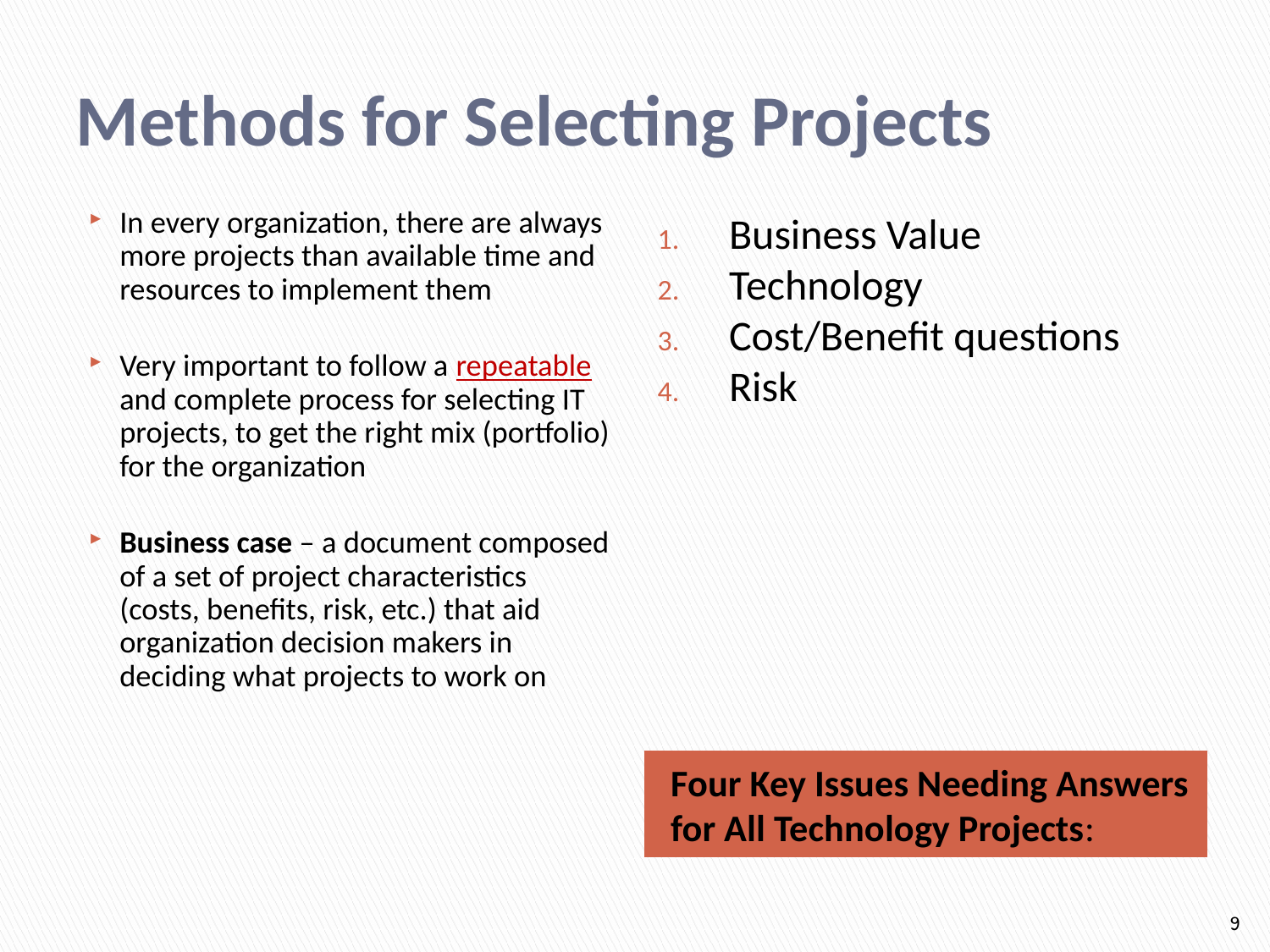

# Methods for Selecting Projects
In every organization, there are always more projects than available time and resources to implement them

Very important to follow a repeatable and complete process for selecting IT projects, to get the right mix (portfolio) for the organization

Business case – a document composed of a set of project characteristics (costs, benefits, risk, etc.) that aid organization decision makers in deciding what projects to work on

Business Value
Technology
Cost/Benefit questions
Risk

Four Key Issues Needing Answers for All Technology Projects:
9